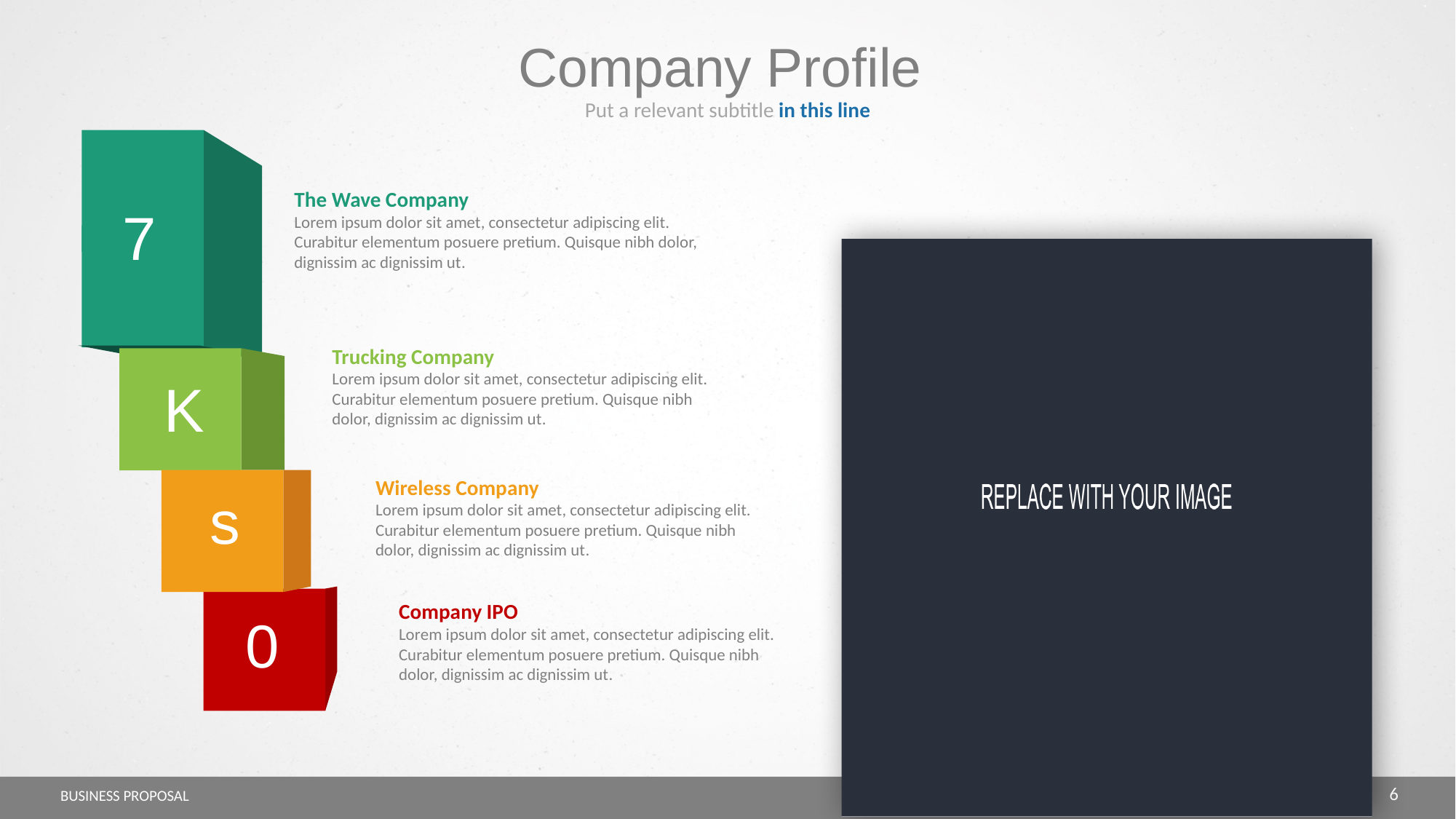

Company Profile
Put a relevant subtitle in this line

The Wave Company
Lorem ipsum dolor sit amet, consectetur adipiscing elit. Curabitur elementum posuere pretium. Quisque nibh dolor, dignissim ac dignissim ut.
7

Trucking Company
Lorem ipsum dolor sit amet, consectetur adipiscing elit. Curabitur elementum posuere pretium. Quisque nibh dolor, dignissim ac dignissim ut.
K
s
Wireless Company
Lorem ipsum dolor sit amet, consectetur adipiscing elit. Curabitur elementum posuere pretium. Quisque nibh dolor, dignissim ac dignissim ut.
Company IPO
Lorem ipsum dolor sit amet, consectetur adipiscing elit. Curabitur elementum posuere pretium. Quisque nibh dolor, dignissim ac dignissim ut.
0

6
BUSINESS PROPOSAL